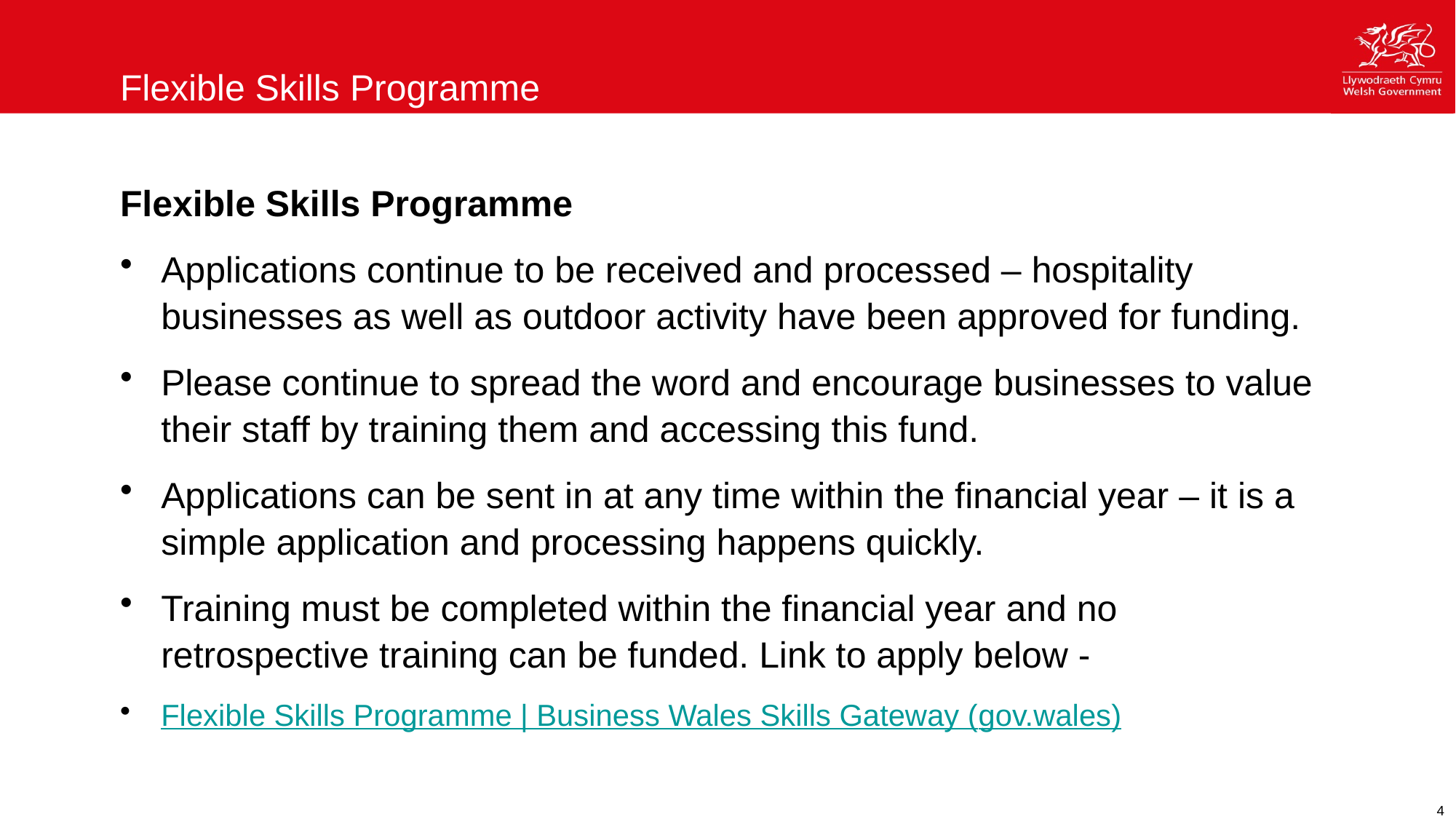

# Flexible Skills Programme

Flexible Skills Programme
Applications continue to be received and processed – hospitality businesses as well as outdoor activity have been approved for funding.
Please continue to spread the word and encourage businesses to value their staff by training them and accessing this fund.
Applications can be sent in at any time within the financial year – it is a simple application and processing happens quickly.
Training must be completed within the financial year and no retrospective training can be funded. Link to apply below -
Flexible Skills Programme | Business Wales Skills Gateway (gov.wales)

4